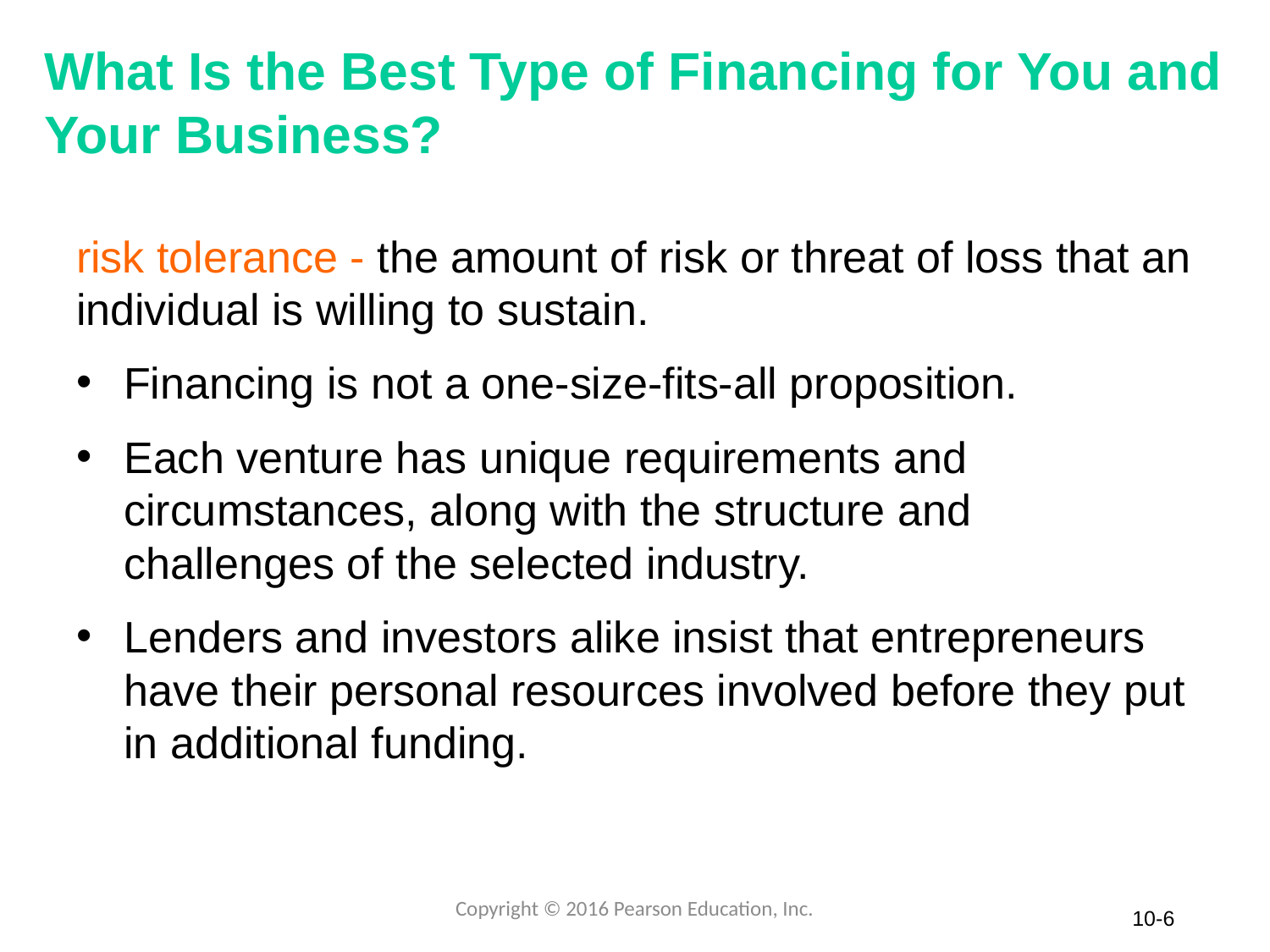

# What Is the Best Type of Financing for You and Your Business?
risk tolerance - the amount of risk or threat of loss that an individual is willing to sustain.

Financing is not a one-size-fits-all proposition.

Each venture has unique requirements and circumstances, along with the structure and challenges of the selected industry.

Lenders and investors alike insist that entrepreneurs have their personal resources involved before they put in additional funding.
Copyright © 2016 Pearson Education, Inc.